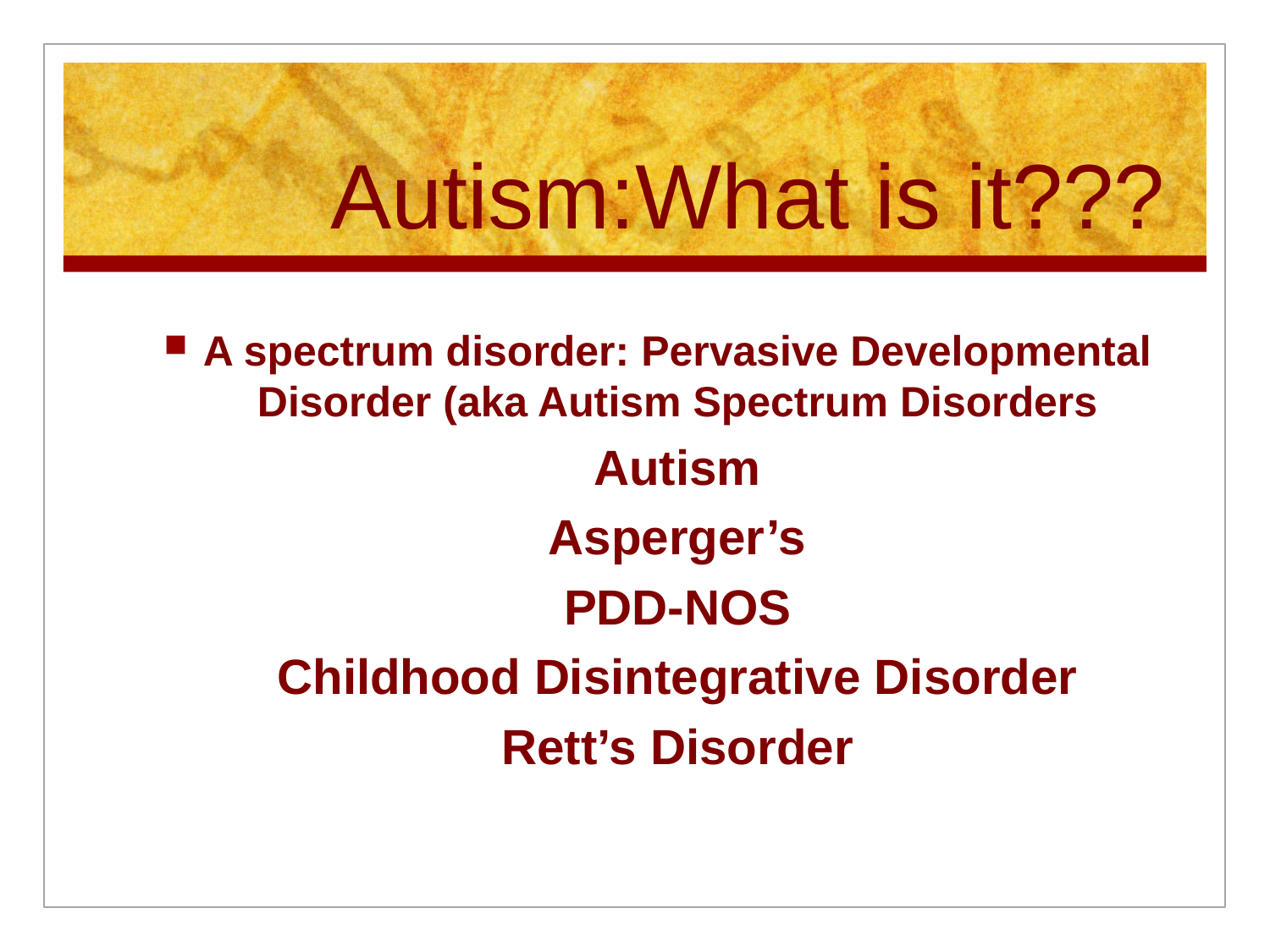

# Autism:What is it???
A spectrum disorder: Pervasive Developmental Disorder (aka Autism Spectrum Disorders
Autism
Asperger’s
PDD-NOS
Childhood Disintegrative Disorder
Rett’s Disorder